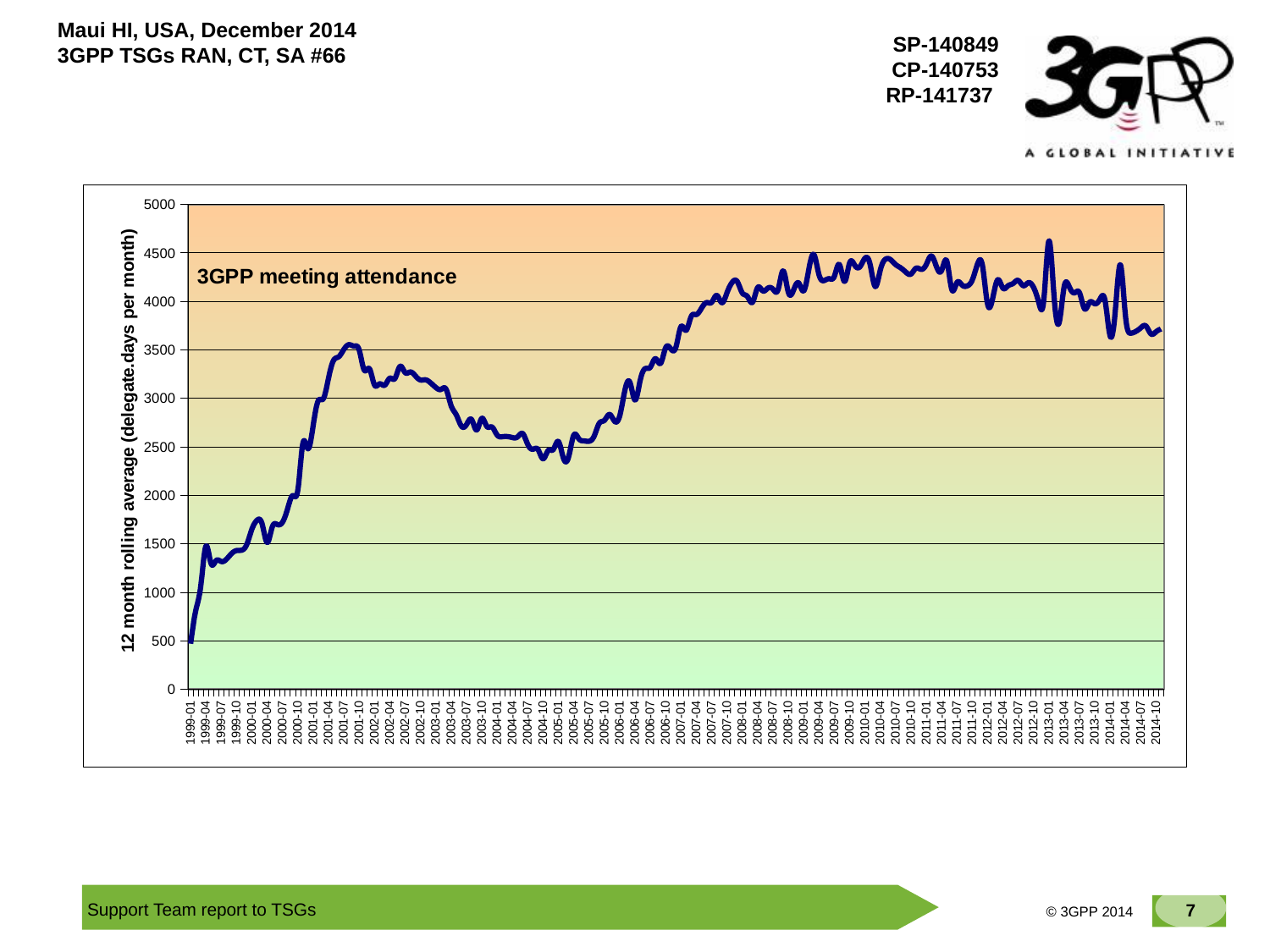

### Chart: 3GPP meeting attendance

| Category | monthly ave (12 months) |
|---|---|
| 1999-01 | 469.0 |
| 1999-02 | 805.5 |
| 1999-03 | 1063.0 |
| 1999-04 | 1472.75 |
| 1999-05 | 1298.0 |
| 1999-06 | 1325.8333333333333 |
| 1999-07 | 1316.7142857142858 |
| 1999-08 | 1338.625 |
| 1999-09 | 1396.888888888889 |
| 1999-10 | 1429.3 |
| 1999-11 | 1433.2727272727273 |
| 1999-12 | 1491.75 |
| 2000-01 | 1649.25 |
| 2000-02 | 1741.75 |
| 2000-03 | 1704.6666666666667 |
| 2000-04 | 1512.5 |
| 2000-05 | 1674.6666666666667 |
| 2000-06 | 1697.75 |
| 2000-07 | 1722.75 |
| 2000-08 | 1862.4166666666667 |
| 2000-09 | 1996.4166666666667 |
| 2000-10 | 2054.6666666666665 |
| 2000-11 | 2539.6666666666665 |
| 2000-12 | 2479.3333333333335 |
| 2001-01 | 2717.25 |
| 2001-02 | 2975.25 |
| 2001-03 | 2996.5 |
| 2001-04 | 3205.6666666666665 |
| 2001-05 | 3391.4166666666665 |
| 2001-06 | 3428.4166666666665 |
| 2001-07 | 3503.5 |
| 2001-08 | 3553.0833333333335 |
| 2001-09 | 3538.9166666666665 |
| 2001-10 | 3499.1666666666665 |
| 2001-11 | 3290.0833333333335 |
| 2001-12 | 3305.0 |
| 2002-01 | 3138.1666666666665 |
| 2002-02 | 3149.0833333333335 |
| 2002-03 | 3135.1666666666665 |
| 2002-04 | 3206.9166666666665 |
| 2002-05 | 3204.25 |
| 2002-06 | 3329.1666666666665 |
| 2002-07 | 3264.5 |
| 2002-08 | 3271.1666666666665 |
| 2002-09 | 3231.5833333333335 |
| 2002-10 | 3188.8333333333335 |
| 2002-11 | 3190.3333333333335 |
| 2002-12 | 3158.5 |
| 2003-01 | 3111.9166666666665 |
| 2003-02 | 3091.0833333333335 |
| 2003-03 | 3094.8333333333335 |
| 2003-04 | 2924.4166666666665 |
| 2003-05 | 2830.9166666666665 |
| 2003-06 | 2714.0 |
| 2003-07 | 2727.9166666666665 |
| 2003-08 | 2780.9166666666665 |
| 2003-09 | 2672.75 |
| 2003-10 | 2792.3333333333335 |
| 2003-11 | 2709.5 |
| 2003-12 | 2703.3333333333335 |
| 2004-01 | 2621.4166666666665 |
| 2004-02 | 2603.3333333333335 |
| 2004-03 | 2605.1666666666665 |
| 2004-04 | 2594.9166666666665 |
| 2004-05 | 2601.5833333333335 |
| 2004-06 | 2635.75 |
| 2004-07 | 2525.1666666666665 |
| 2004-08 | 2474.4166666666665 |
| 2004-09 | 2472.5833333333335 |
| 2004-10 | 2375.9166666666665 |
| 2004-11 | 2461.0833333333335 |
| 2004-12 | 2472.25 |
| 2005-01 | 2553.9166666666665 |
| 2005-02 | 2380.3333333333335 |
| 2005-03 | 2395.0 |
| 2005-04 | 2618.3333333333335 |
| 2005-05 | 2582.3333333333335 |
| 2005-06 | 2560.5 |
| 2005-07 | 2556.5 |
| 2005-08 | 2610.4166666666665 |
| 2005-09 | 2742.1666666666665 |
| 2005-10 | 2771.9166666666665 |
| 2005-11 | 2833.8333333333335 |
| 2005-12 | 2762.9166666666665 |
| 2006-01 | 2819.1666666666665 |
| 2006-02 | 3079.8333333333335 |
| 2006-03 | 3163.4166666666665 |
| 2006-04 | 2981.75 |
| 2006-05 | 3181.6666666666665 |
| 2006-06 | 3306.25 |
| 2006-07 | 3320.6666666666665 |
| 2006-08 | 3409.25 |
| 2006-09 | 3359.8333333333335 |
| 2006-10 | 3521.75 |
| 2006-11 | 3510.4166666666665 |
| 2006-12 | 3526.5 |
| 2007-01 | 3739.8333333333335 |
| 2007-02 | 3701.5833333333335 |
| 2007-03 | 3844.8333333333335 |
| 2007-04 | 3863.5833333333335 |
| 2007-05 | 3927.8333333333335 |
| 2007-06 | 3986.9166666666665 |
| 2007-07 | 3989.9166666666665 |
| 2007-08 | 4061.4166666666665 |
| 2007-09 | 3985.5833333333335 |
| 2007-10 | 4089.1666666666665 |
| 2007-11 | 4194.75 |
| 2007-12 | 4203.916666666667 |
| 2008-01 | 4085.9166666666665 |
| 2008-02 | 4050.0833333333335 |
| 2008-03 | 3990.0833333333335 |
| 2008-04 | 4141.5 |
| 2008-05 | 4108.5 |
| 2008-06 | 4135.75 |
| 2008-07 | 4125.5 |
| 2008-08 | 4121.0 |
| 2008-09 | 4314.083333333333 |
| 2008-10 | 4094.8333333333335 |
| 2008-11 | 4112.333333333333 |
| 2008-12 | 4190.833333333333 |
| 2009-01 | 4107.5 |
| 2009-02 | 4325.0 |
| 2009-03 | 4482.166666666667 |
| 2009-04 | 4276.25 |
| 2009-05 | 4214.25 |
| 2009-06 | 4233.25 |
| 2009-07 | 4257.0 |
| 2009-08 | 4378.75 |
| 2009-09 | 4204.75 |
| 2009-10 | 4396.0 |
| 2009-11 | 4372.166666666667 |
| 2009-12 | 4355.5 |
| 2010-01 | 4443.666666666667 |
| 2010-02 | 4383.5 |
| 2010-03 | 4153.666666666667 |
| 2010-04 | 4319.833333333333 |
| 2010-05 | 4433.333333333333 |
| 2010-06 | 4430.333333333333 |
| 2010-07 | 4379.5 |
| 2010-08 | 4345.166666666667 |
| 2010-09 | 4301.5 |
| 2010-10 | 4281.333333333333 |
| 2010-11 | 4341.5 |
| 2010-12 | 4329.833333333333 |
| 2011-01 | 4379.583333333333 |
| 2011-02 | 4467.333333333333 |
| 2011-03 | 4357.583333333333 |
| 2011-04 | 4317.5 |
| 2011-05 | 4417.083333333333 |
| 2011-06 | 4122.583333333333 |
| 2011-07 | 4192.583333333333 |
| 2011-08 | 4168.416666666667 |
| 2011-09 | 4158.666666666667 |
| 2011-10 | 4217.833333333333 |
| 2011-11 | 4378.916666666667 |
| 2011-12 | 4370.083333333333 |
| 2012-01 | 3973.5 |
| 2012-02 | 4028.6666666666665 |
| 2012-03 | 4222.5 |
| 2012-04 | 4137.083333333333 |
| 2012-05 | 4159.833333333333 |
| 2012-06 | 4184.333333333333 |
| 2012-07 | 4215.583333333333 |
| 2012-08 | 4161.583333333333 |
| 2012-09 | 4192.666666666667 |
| 2012-10 | 4144.166666666667 |
| 2012-11 | 3993.0833333333335 |
| 2012-12 | 4009.5 |
| 2013-01 | 4621.833333333333 |
| 2013-02 | 4062.3333333333335 |
| 2013-03 | 3777.3333333333335 |
| 2013-04 | 4152.833333333333 |
| 2013-05 | 4148.833333333333 |
| 2013-06 | 4087.3333333333335 |
| 2013-07 | 4088.4166666666665 |
| 2013-08 | 3922.0833333333335 |
| 2013-09 | 3990.25 |
| 2013-10 | 3974.5833333333335 |
| 2013-11 | 4021.9166666666665 |
| 2013-12 | 4008.3333333333335 |
| 2014-01 | 3642.25 |
| 2014-02 | 3897.0833333333335 |
| 2014-03 | 4377.166666666667 |
| 2014-04 | 3847.6666666666665 |
| 2014-05 | 3671.4166666666665 |
| 2014-06 | 3689.0 |
| 2014-07 | 3727.1666666666665 |
| 2014-08 | 3745.1666666666665 |
| 2014-09 | 3663.5 |
| 2014-10 | 3686.8333333333335 |
| 2014-11 | 3716.25 |